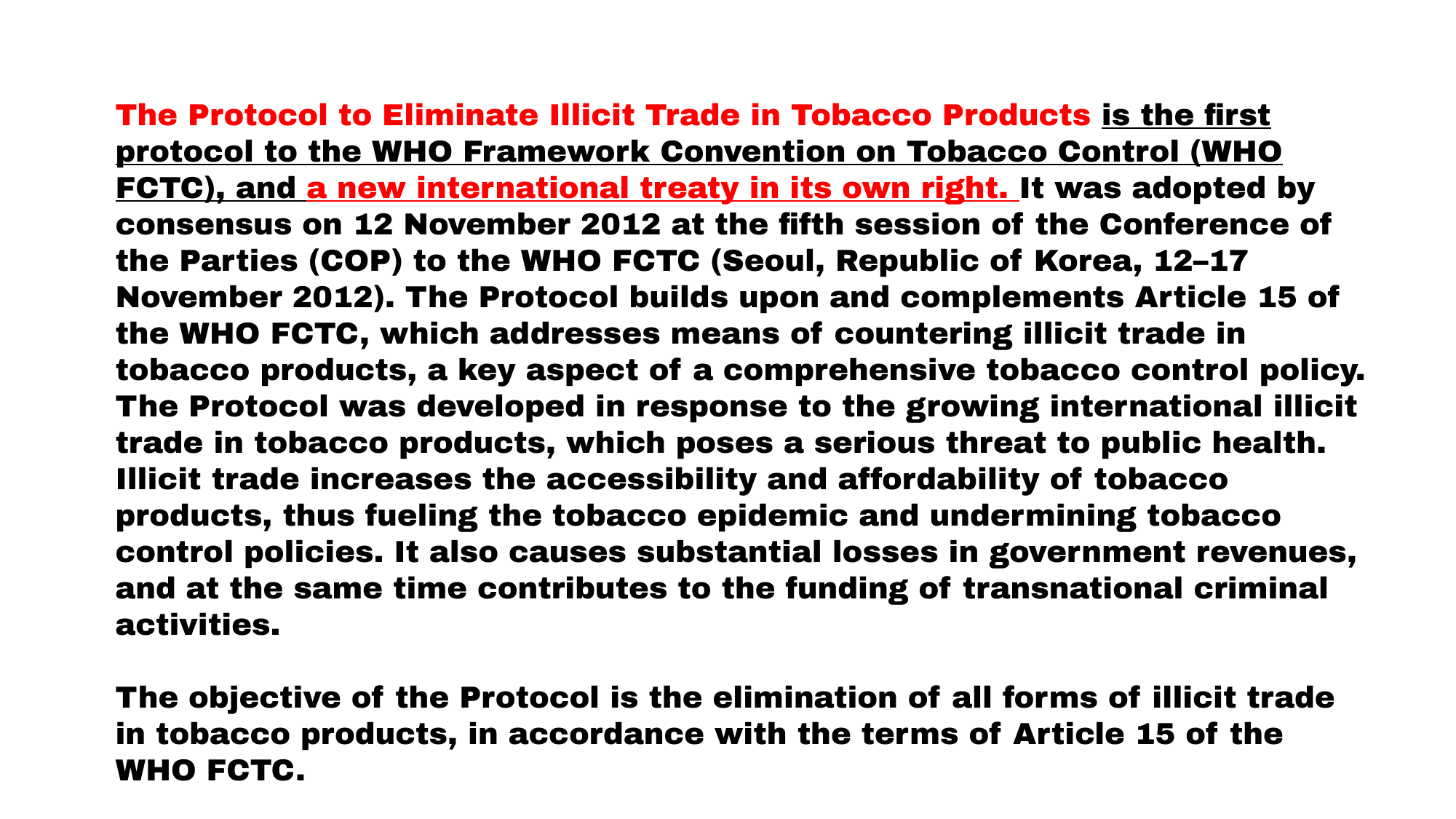

The Protocol to Eliminate Illicit Trade in Tobacco Products is the first protocol to the WHO Framework Convention on Tobacco Control (WHO FCTC), and a new international treaty in its own right. It was adopted by consensus on 12 November 2012 at the fifth session of the Conference of the Parties (COP) to the WHO FCTC (Seoul, Republic of Korea, 12–17 November 2012). The Protocol builds upon and complements Article 15 of the WHO FCTC, which addresses means of countering illicit trade in tobacco products, a key aspect of a comprehensive tobacco control policy. The Protocol was developed in response to the growing international illicit trade in tobacco products, which poses a serious threat to public health. Illicit trade increases the accessibility and affordability of tobacco products, thus fueling the tobacco epidemic and undermining tobacco control policies. It also causes substantial losses in government revenues, and at the same time contributes to the funding of transnational criminal activities.

The objective of the Protocol is the elimination of all forms of illicit trade in tobacco products, in accordance with the terms of Article 15 of the WHO FCTC.